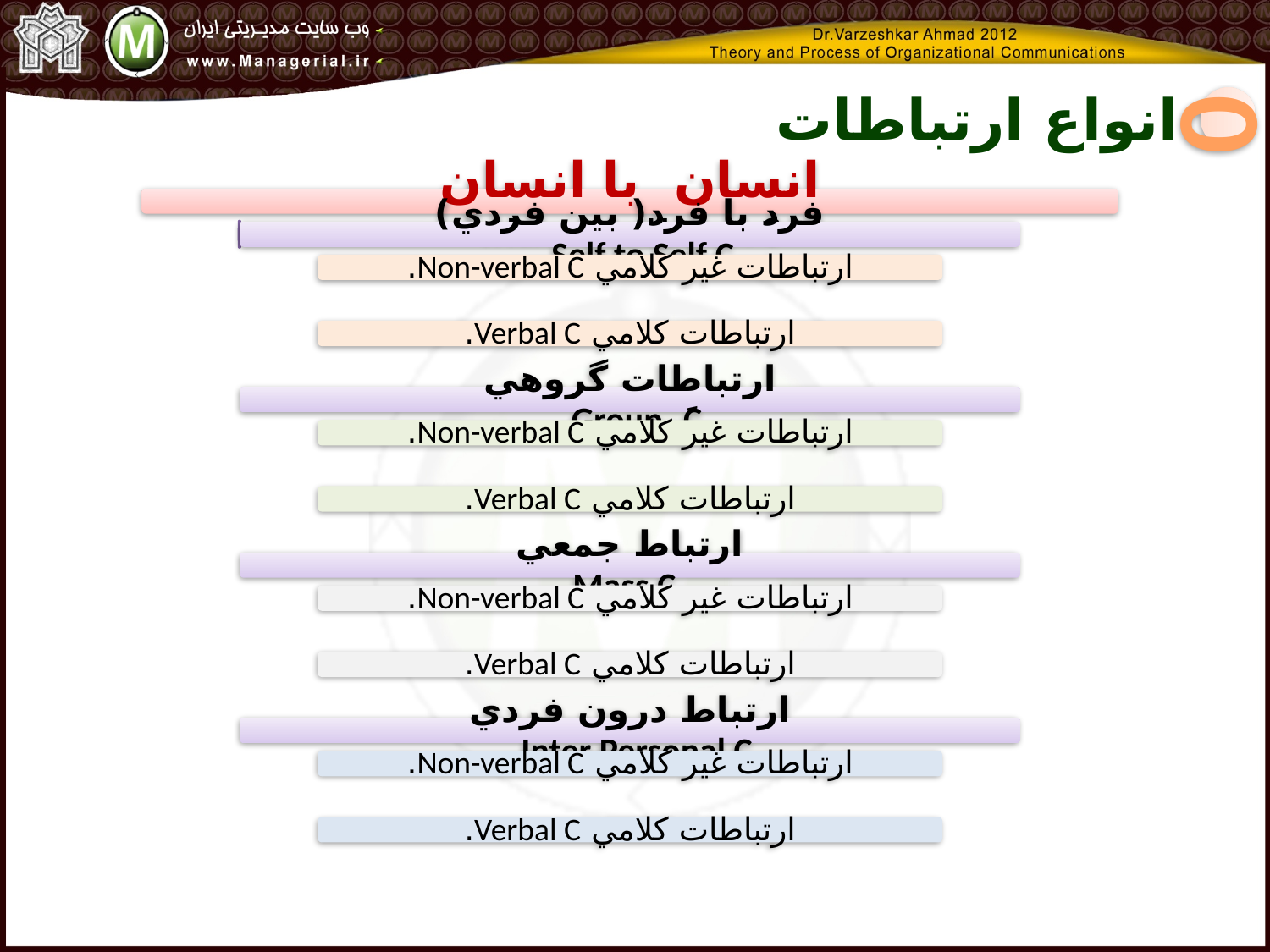

انواع ارتباطات
0
انسان  با انسان
ارتباطات گروهي
ارتباط جمعي
ارتباط درون فردي